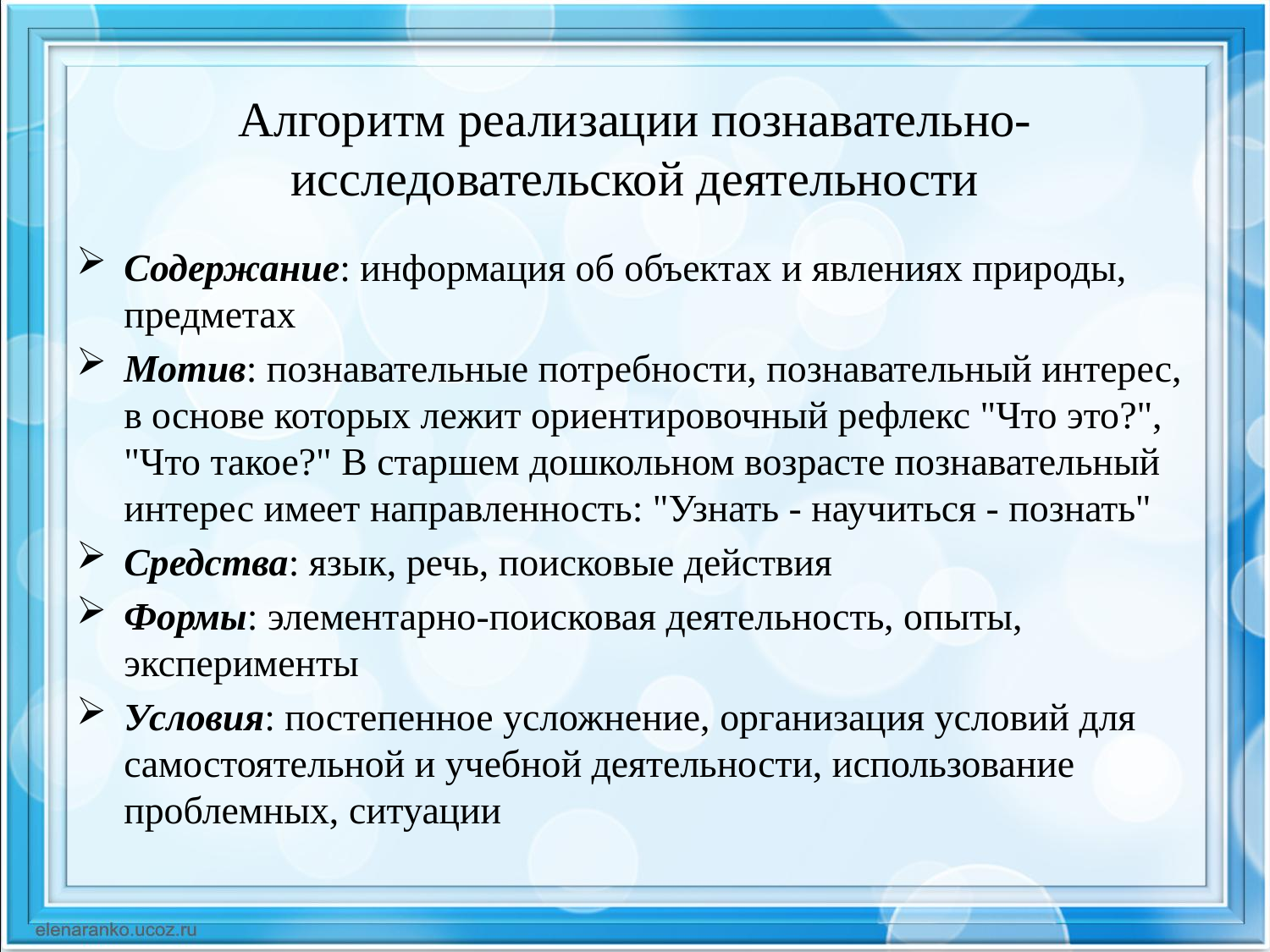

# Алгоритм реализации познавательно-исследовательской деятельности
Содержание: информация об объектах и явлениях природы, предметах
Мотив: познавательные потребности, познавательный интерес, в основе которых лежит ориентировочный рефлекс "Что это?", "Что такое?" В старшем дошкольном возрасте познавательный интерес имеет направленность: "Узнать - научиться - познать"
Средства: язык, речь, поисковые действия
Формы: элементарно-поисковая деятельность, опыты, эксперименты
Условия: постепенное усложнение, организация условий для самостоятельной и учебной деятельности, использование проблемных, ситуации